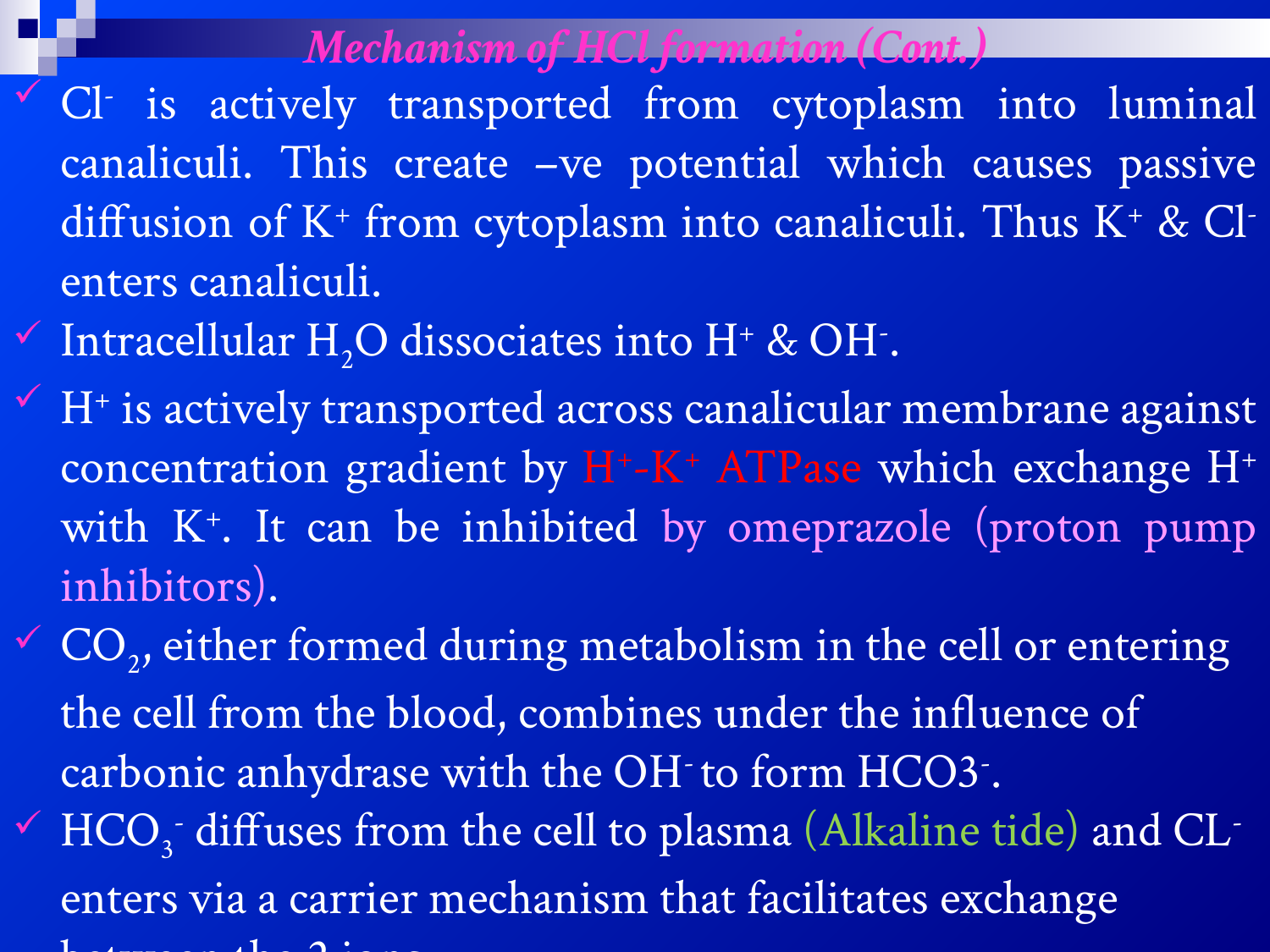

# Mechanism of HCl formation (Cont.)
Cl- is actively transported from cytoplasm into luminal canaliculi. This create –ve potential which causes passive diffusion of K+ from cytoplasm into canaliculi. Thus K+ & Cl- enters canaliculi.
Intracellular H2O dissociates into H+ & OH-.
H+ is actively transported across canalicular membrane against concentration gradient by H+-K+ ATPase which exchange H+ with K+. It can be inhibited by omeprazole (proton pump inhibitors).
CO2, either formed during metabolism in the cell or entering the cell from the blood, combines under the influence of carbonic anhydrase with the OH- to form HCO3-.
HCO3- diffuses from the cell to plasma (Alkaline tide) and CL- enters via a carrier mechanism that facilitates exchange between the 2 ions.